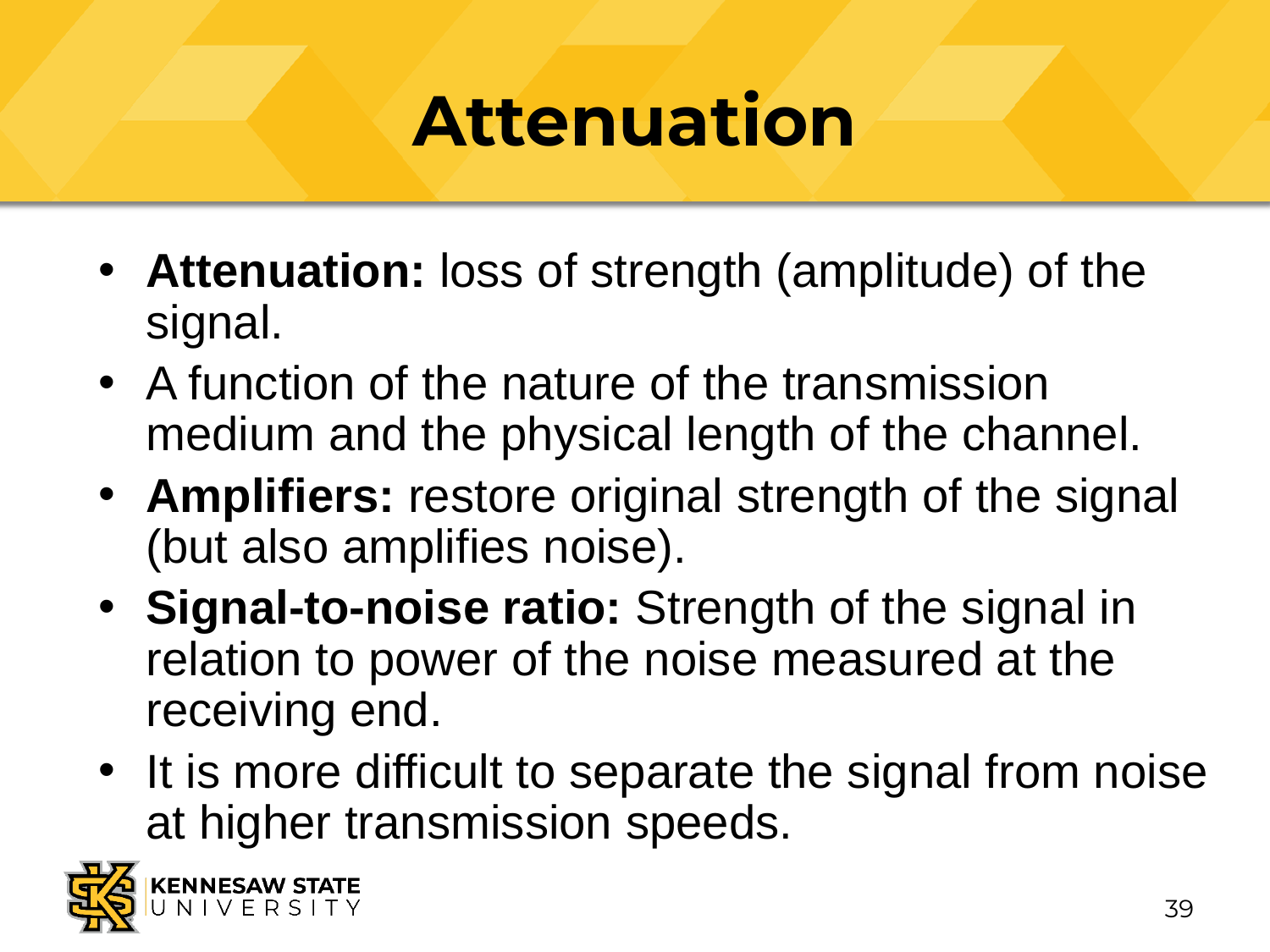

# Attenuation
Attenuation: loss of strength (amplitude) of the signal.
A function of the nature of the transmission medium and the physical length of the channel.
Amplifiers: restore original strength of the signal (but also amplifies noise).
Signal-to-noise ratio: Strength of the signal in relation to power of the noise measured at the receiving end.
It is more difficult to separate the signal from noise at higher transmission speeds.
39